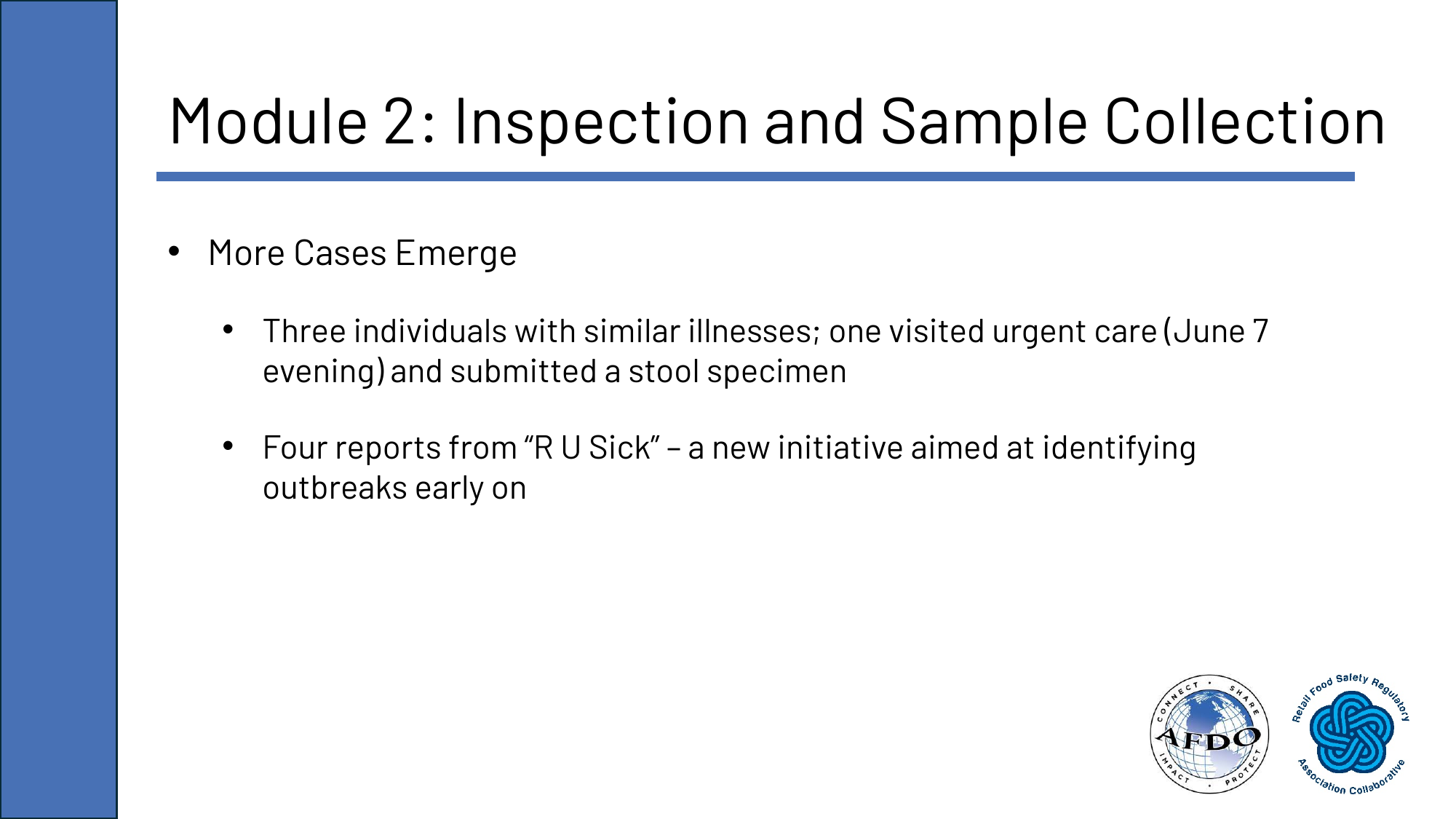

# Module 2: Inspection and Sample Collection
More Cases Emerge
Three individuals with similar illnesses; one visited urgent care (June 7 evening) and submitted a stool specimen
Four reports from “R U Sick” – a new initiative aimed at identifying outbreaks early on